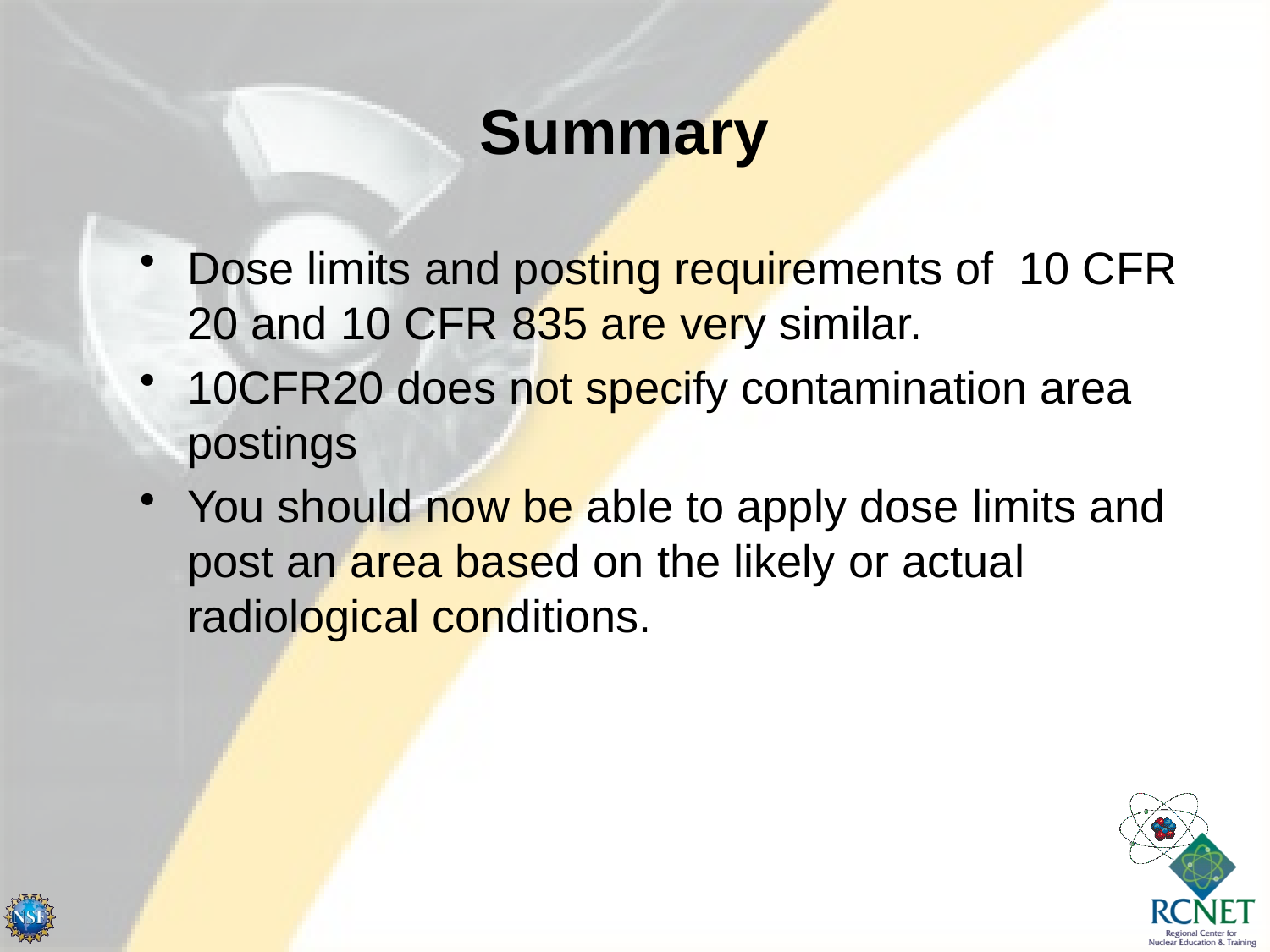

Summary
Dose limits and posting requirements of  10 CFR 20 and 10 CFR 835 are very similar.
10CFR20 does not specify contamination area postings
You should now be able to apply dose limits and post an area based on the likely or actual radiological conditions.